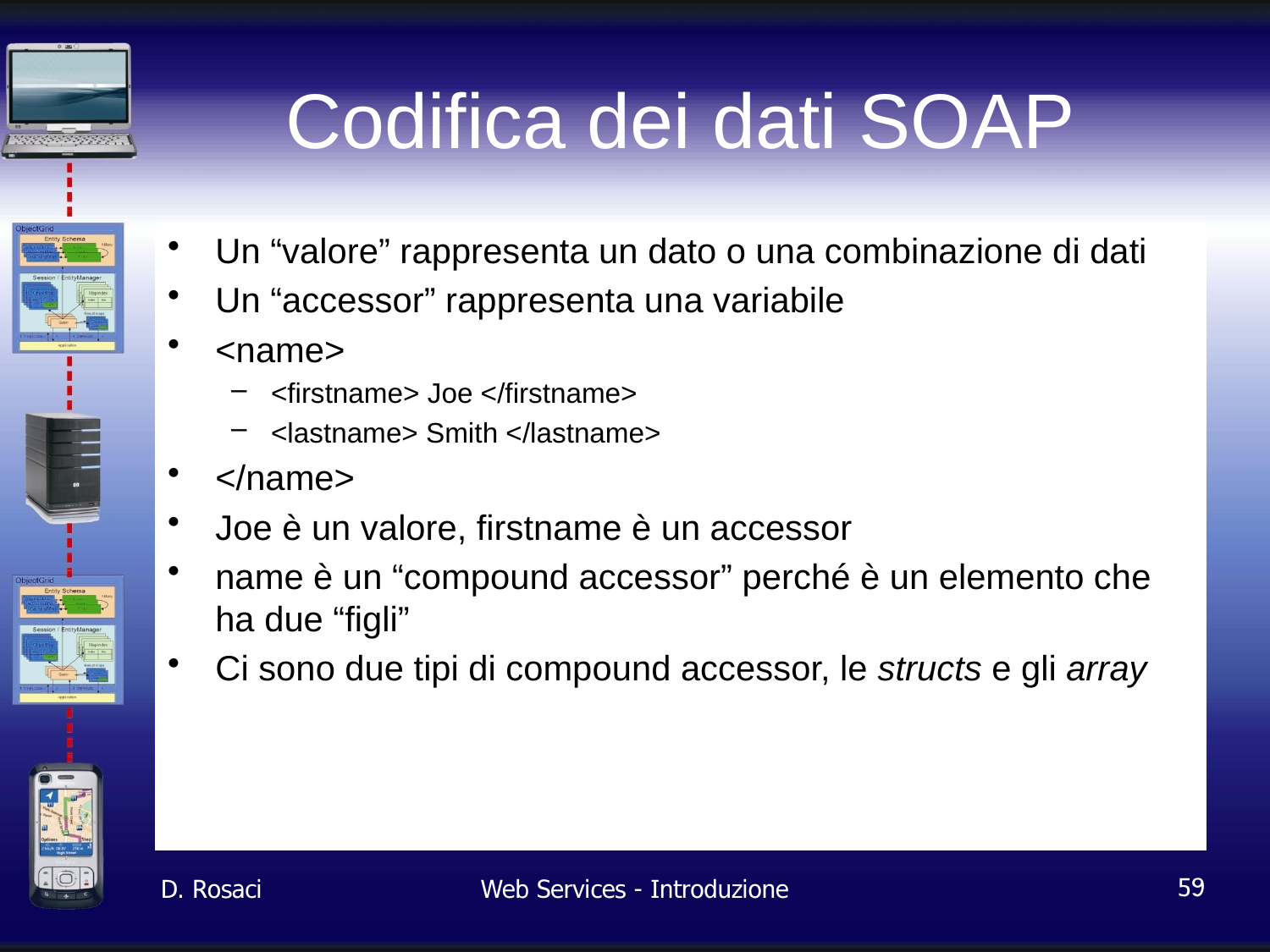

# Codifica dei dati SOAP
Un “valore” rappresenta un dato o una combinazione di dati
Un “accessor” rappresenta una variabile
<name>
<firstname> Joe </firstname>
<lastname> Smith </lastname>
</name>
Joe è un valore, firstname è un accessor
name è un “compound accessor” perché è un elemento che ha due “figli”
Ci sono due tipi di compound accessor, le structs e gli array
D. Rosaci
Web Services - Introduzione